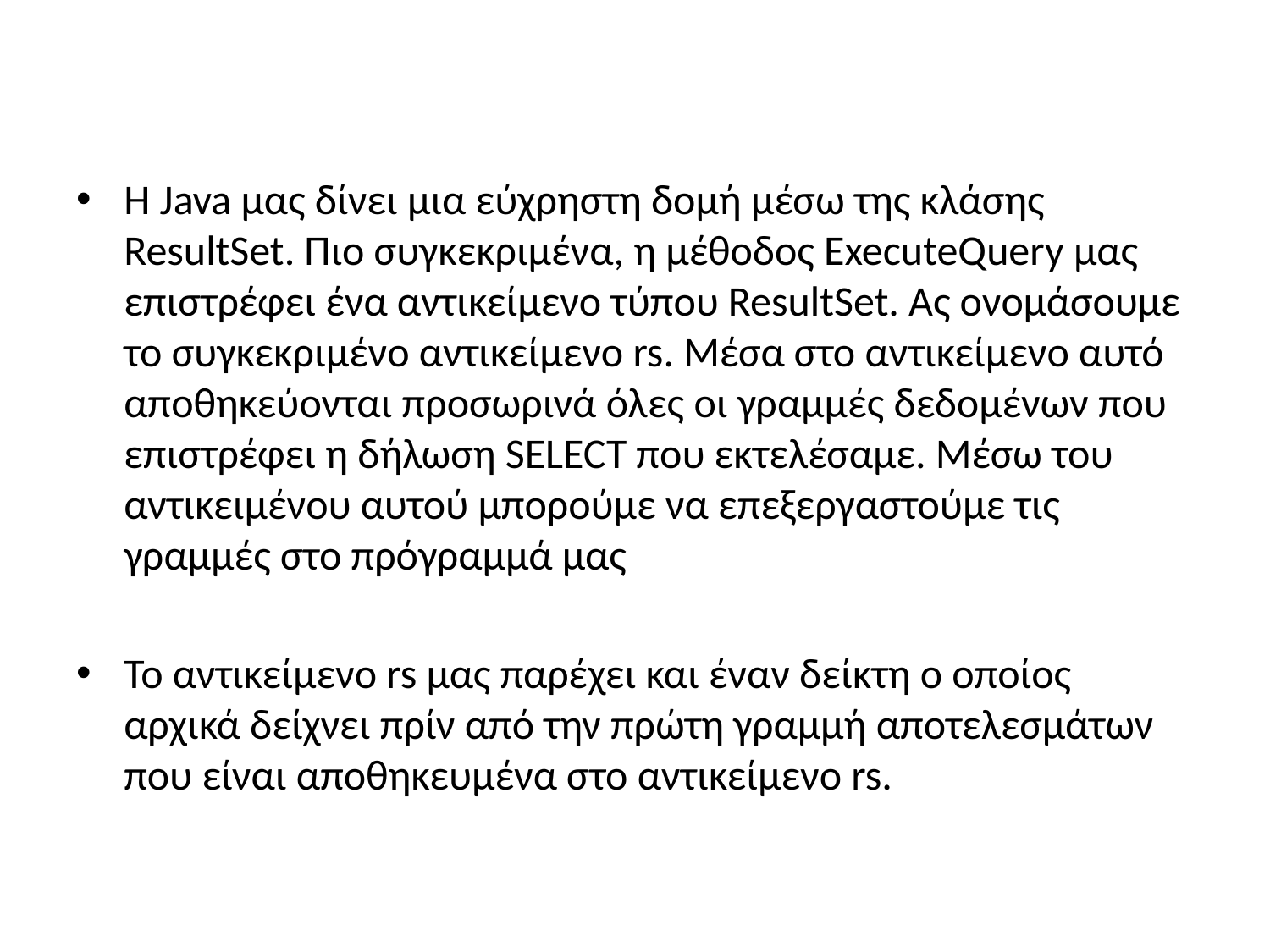

#
Η Java μας δίνει μια εύχρηστη δομή μέσω της κλάσης ResultSet. Πιο συγκεκριμένα, η μέθοδος ExecuteQuery μας επιστρέφει ένα αντικείμενο τύπου ResultSet. Ας ονομάσουμε το συγκεκριμένο αντικείμενο rs. Μέσα στο αντικείμενο αυτό αποθηκεύονται προσωρινά όλες οι γραμμές δεδομένων που επιστρέφει η δήλωση SELECT που εκτελέσαμε. Μέσω του αντικειμένου αυτού μπορούμε να επεξεργαστούμε τις γραμμές στο πρόγραμμά μας

Το αντικείμενο rs μας παρέχει και έναν δείκτη ο οποίος αρχικά δείχνει πρίν από την πρώτη γραμμή αποτελεσμάτων που είναι αποθηκευμένα στο αντικείμενο rs.